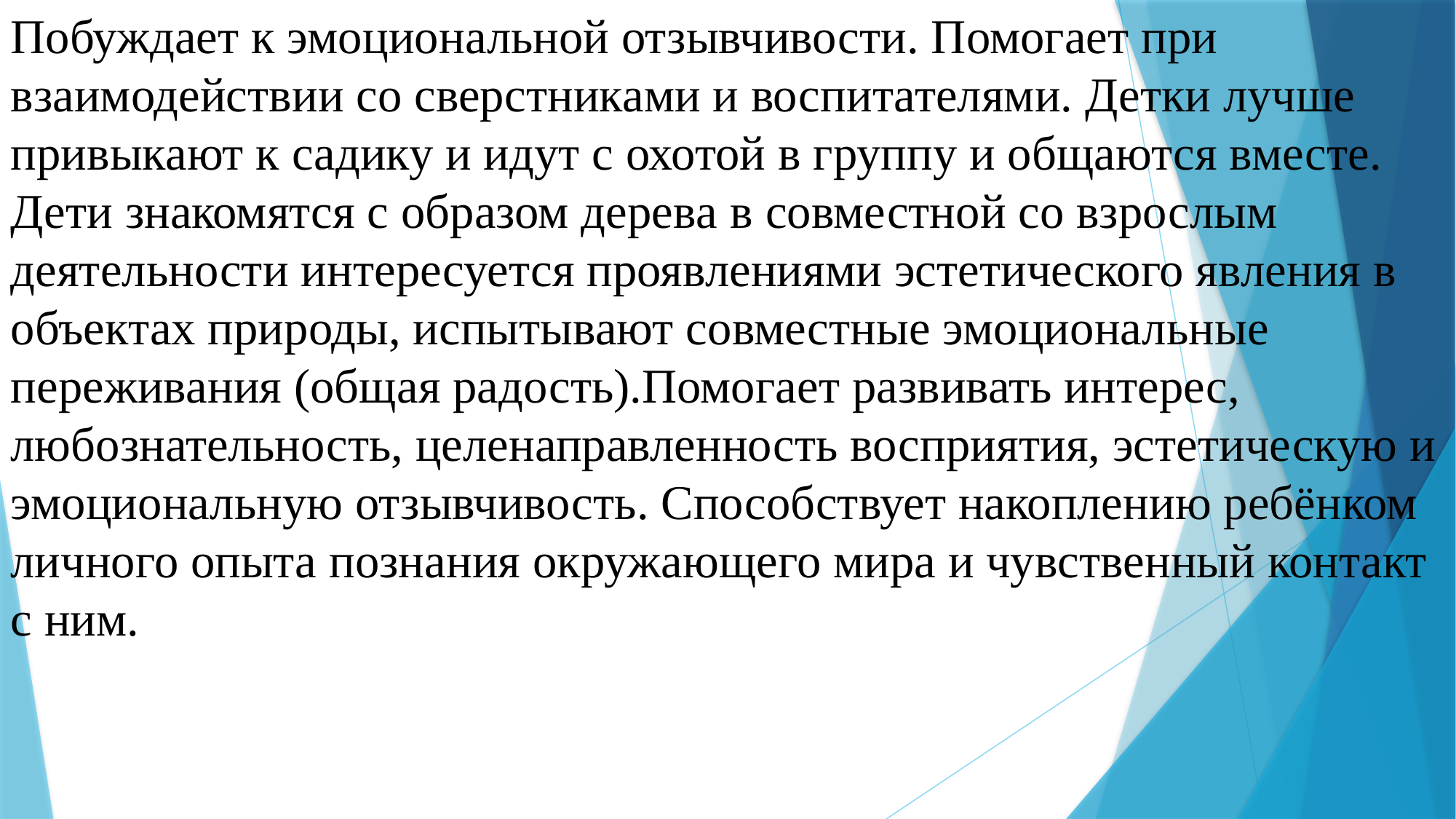

Побуждает к эмоциональной отзывчивости. Помогает при взаимодействии со сверстниками и воспитателями. Детки лучше привыкают к садику и идут с охотой в группу и общаются вместе. Дети знакомятся с образом дерева в совместной со взрослым деятельности интересуется проявлениями эстетического явления в объектах природы, испытывают совместные эмоциональные переживания (общая радость).Помогает развивать интерес, любознательность, целенаправленность восприятия, эстетическую и эмоциональную отзывчивость. Способствует накоплению ребёнком личного опыта познания окружающего мира и чувственный контакт с ним.